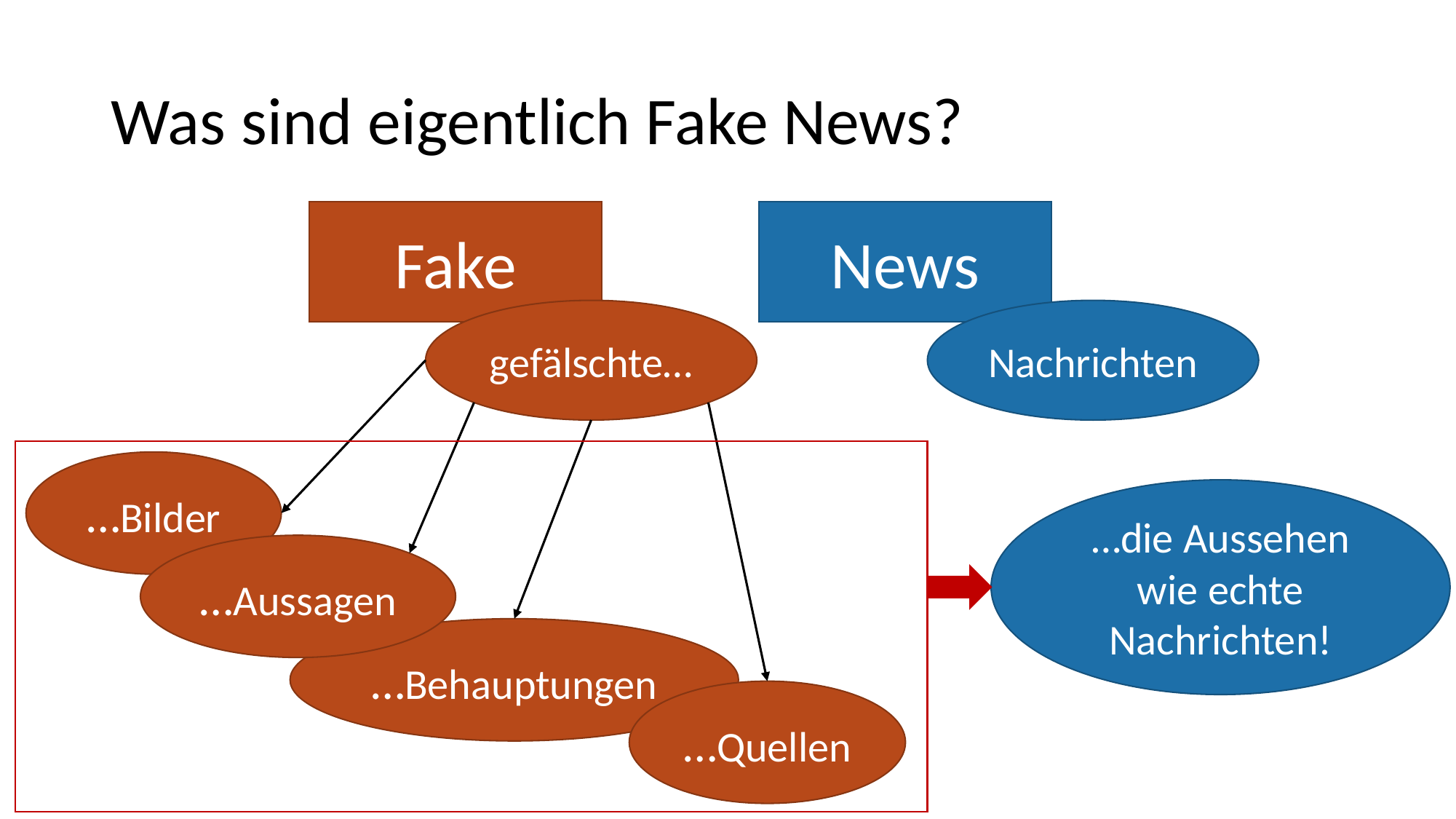

# Was sind eigentlich Fake News?
Fake
News
gefälschte…
Nachrichten

…Bilder
…die Aussehen wie echte Nachrichten!
…Aussagen

…Behauptungen
…Quellen